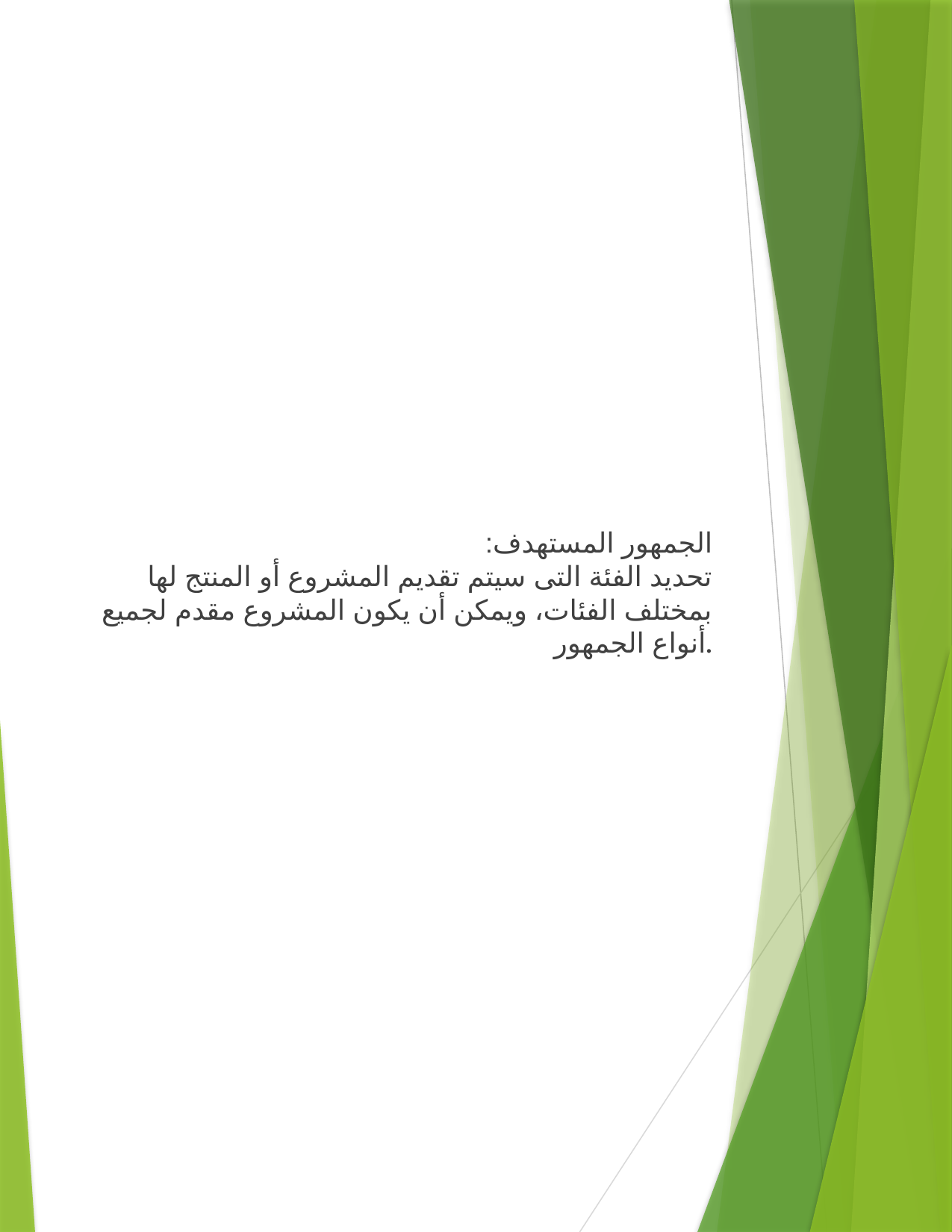

الجمهور المستهدف:
تحديد الفئة التى سيتم تقديم المشروع أو المنتج لها بمختلف الفئات، ويمكن أن يكون المشروع مقدم لجميع أنواع الجمهور.